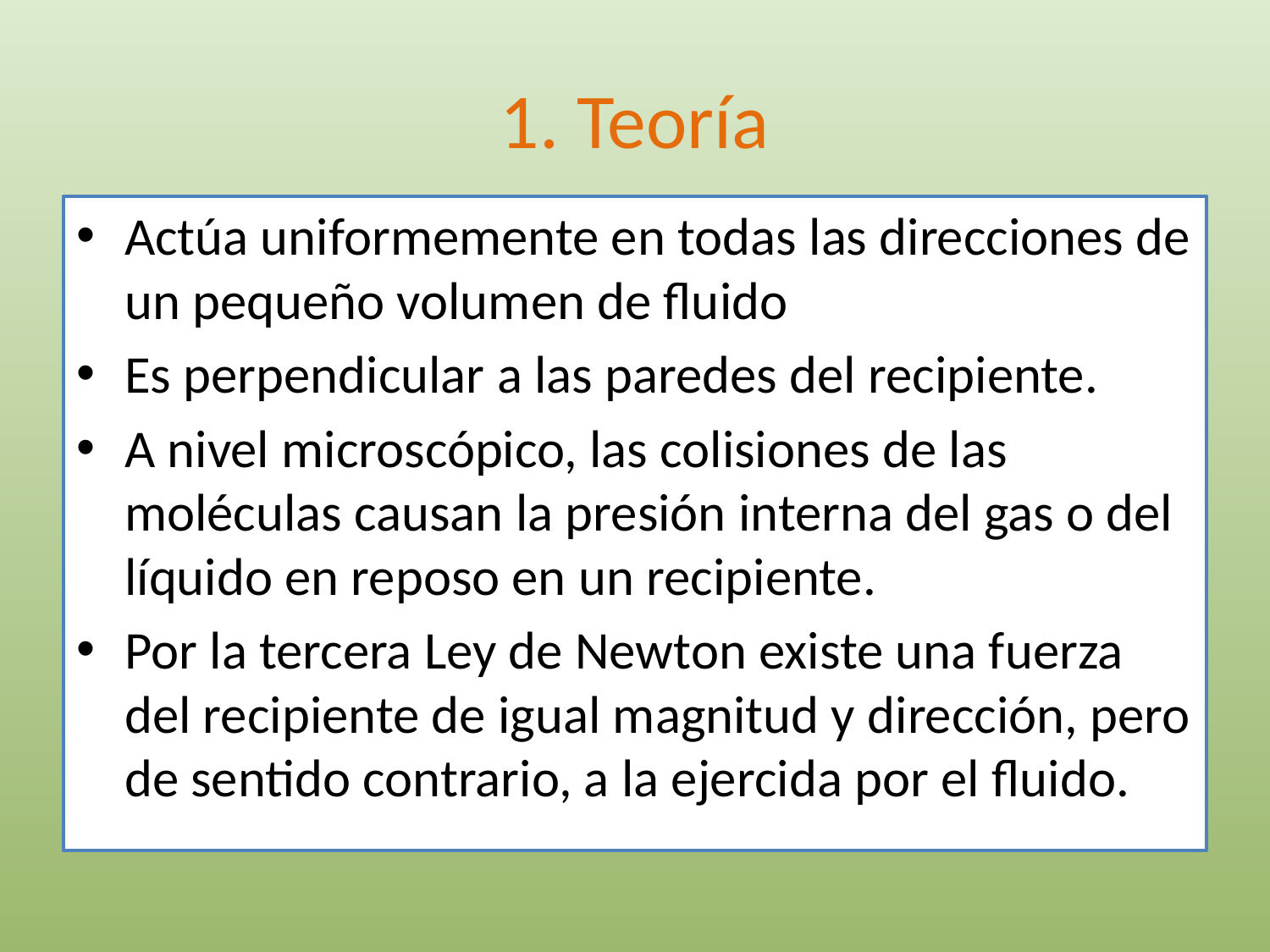

# 1. Teoría
Actúa uniformemente en todas las direcciones de un pequeño volumen de fluido
Es perpendicular a las paredes del recipiente.
A nivel microscópico, las colisiones de las moléculas causan la presión interna del gas o del líquido en reposo en un recipiente.
Por la tercera Ley de Newton existe una fuerza del recipiente de igual magnitud y dirección, pero de sentido contrario, a la ejercida por el fluido.